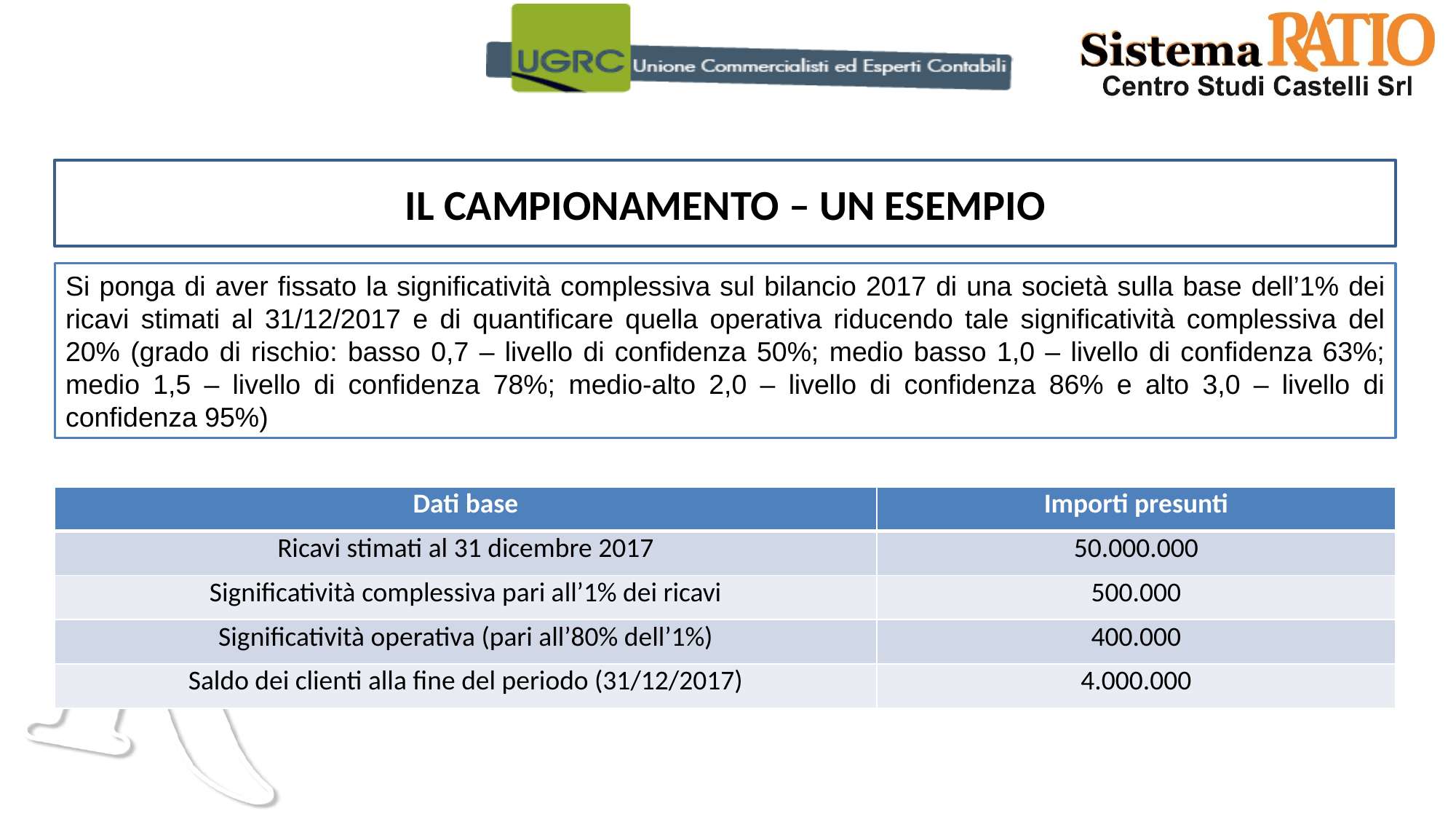

IL CAMPIONAMENTO – UN ESEMPIO
Si ponga di aver fissato la significatività complessiva sul bilancio 2017 di una società sulla base dell’1% dei ricavi stimati al 31/12/2017 e di quantificare quella operativa riducendo tale significatività complessiva del 20% (grado di rischio: basso 0,7 – livello di confidenza 50%; medio basso 1,0 – livello di confidenza 63%; medio 1,5 – livello di confidenza 78%; medio-alto 2,0 – livello di confidenza 86% e alto 3,0 – livello di confidenza 95%)
| Dati base | Importi presunti |
| --- | --- |
| Ricavi stimati al 31 dicembre 2017 | 50.000.000 |
| Significatività complessiva pari all’1% dei ricavi | 500.000 |
| Significatività operativa (pari all’80% dell’1%) | 400.000 |
| Saldo dei clienti alla fine del periodo (31/12/2017) | 4.000.000 |